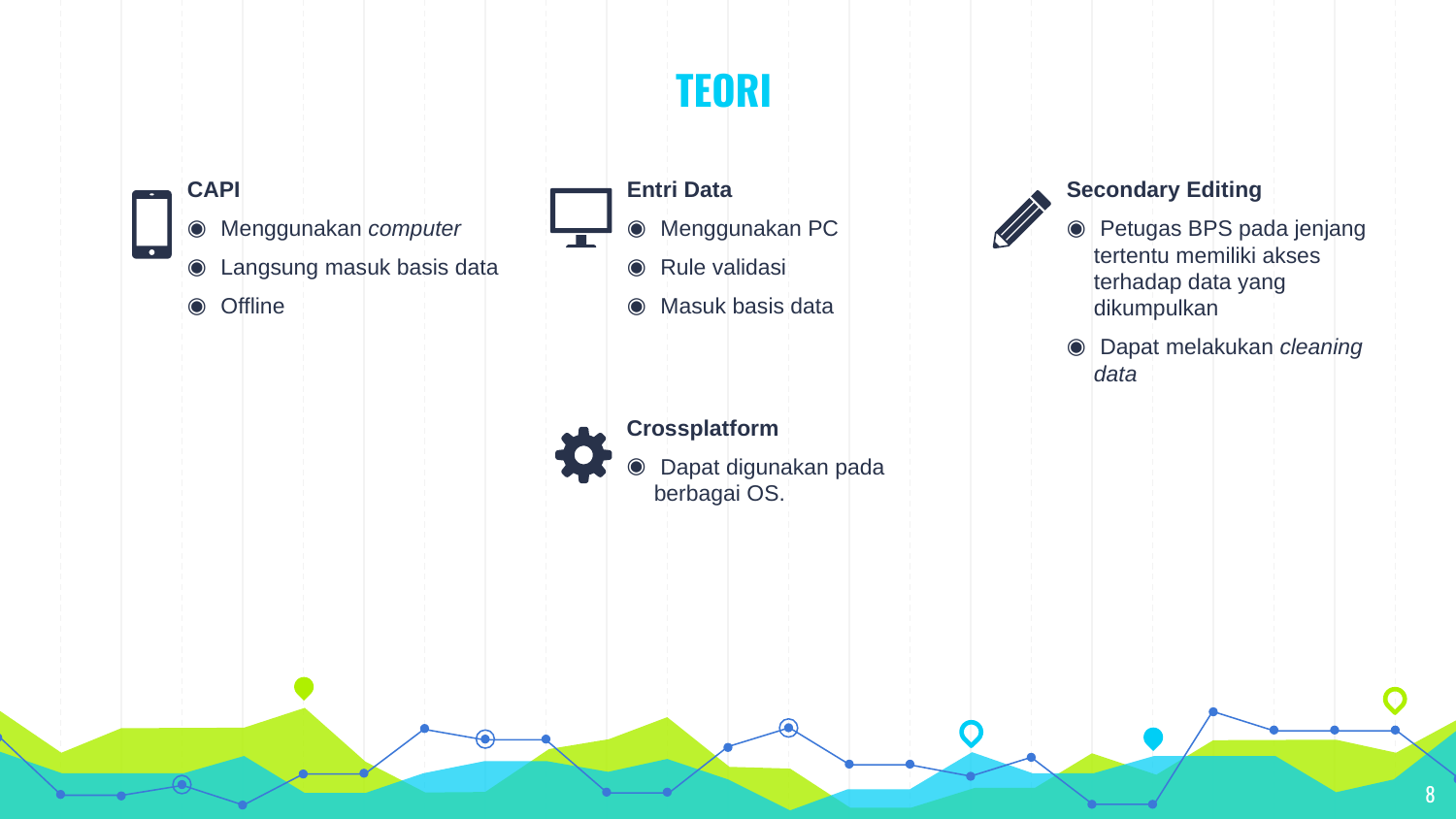

# TEORI
CAPI
 Menggunakan computer
 Langsung masuk basis data
 Offline
Entri Data
 Menggunakan PC
 Rule validasi
 Masuk basis data
Secondary Editing
 Petugas BPS pada jenjang tertentu memiliki akses terhadap data yang dikumpulkan
 Dapat melakukan cleaning data

Crossplatform
 Dapat digunakan pada berbagai OS.

8